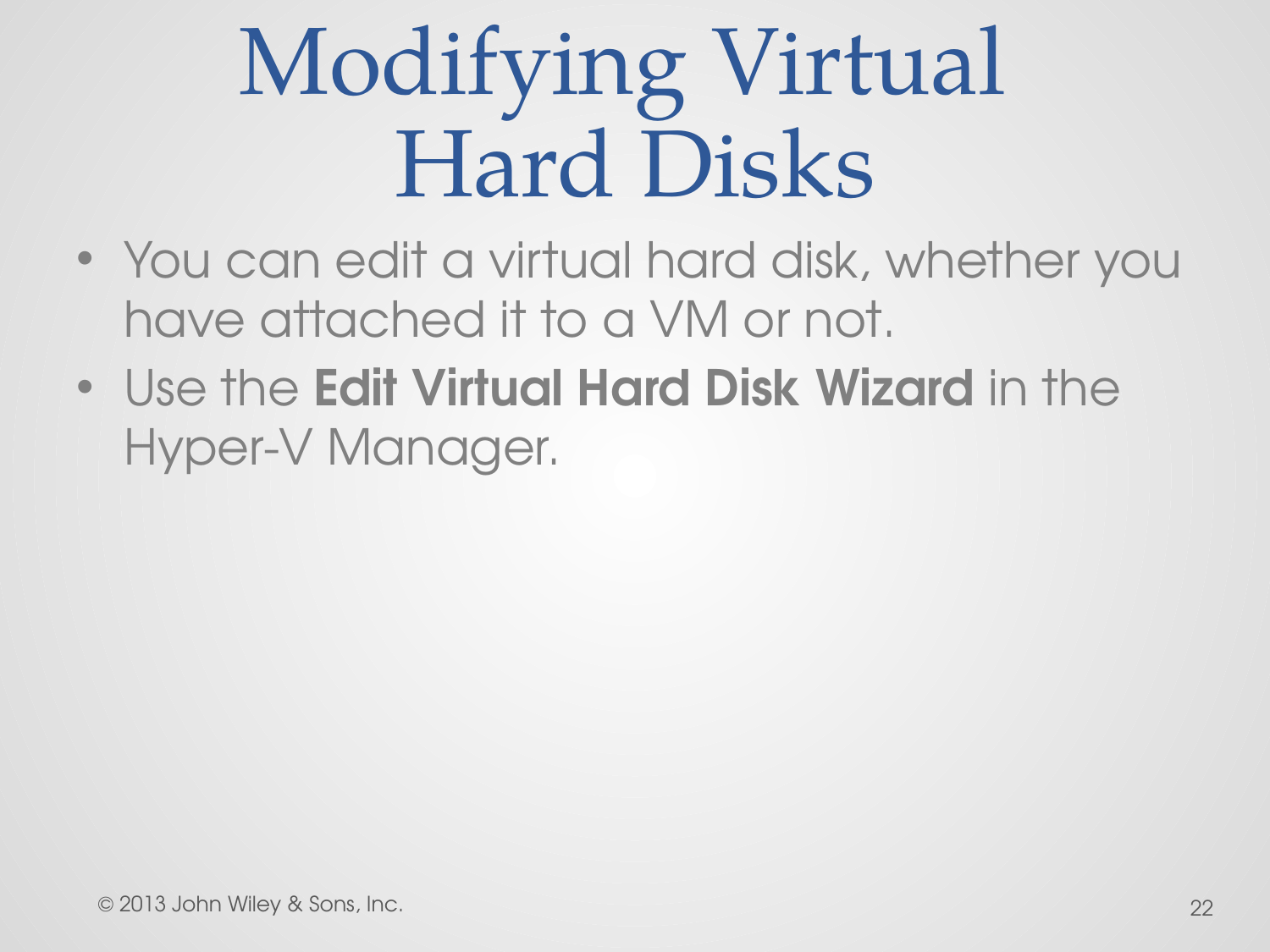

# Modifying Virtual Hard Disks
You can edit a virtual hard disk, whether you have attached it to a VM or not.
Use the Edit Virtual Hard Disk Wizard in the Hyper-V Manager.
© 2013 John Wiley & Sons, Inc.
22